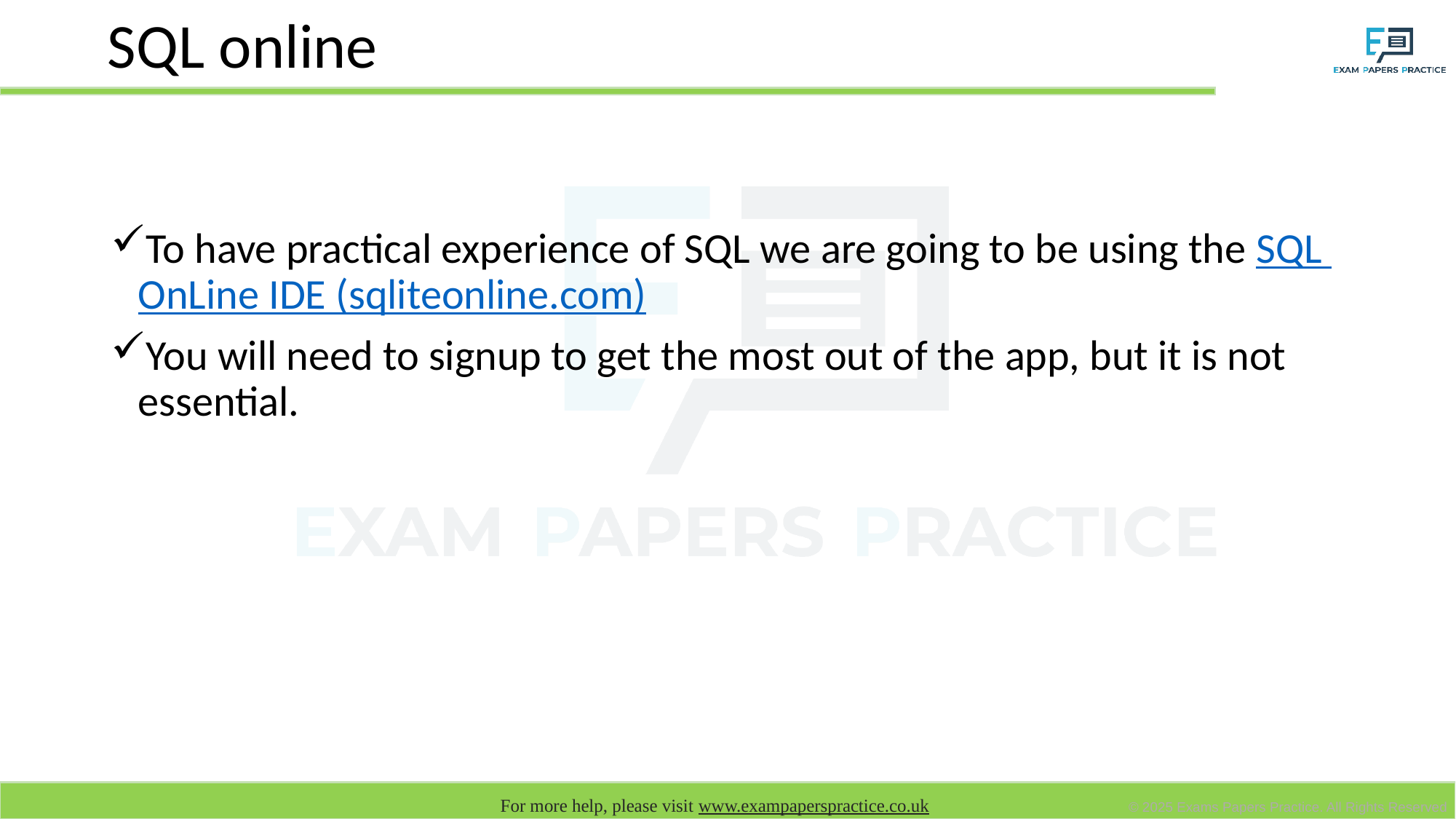

# SQL online
To have practical experience of SQL we are going to be using the SQL OnLine IDE (sqliteonline.com)
You will need to signup to get the most out of the app, but it is not essential.